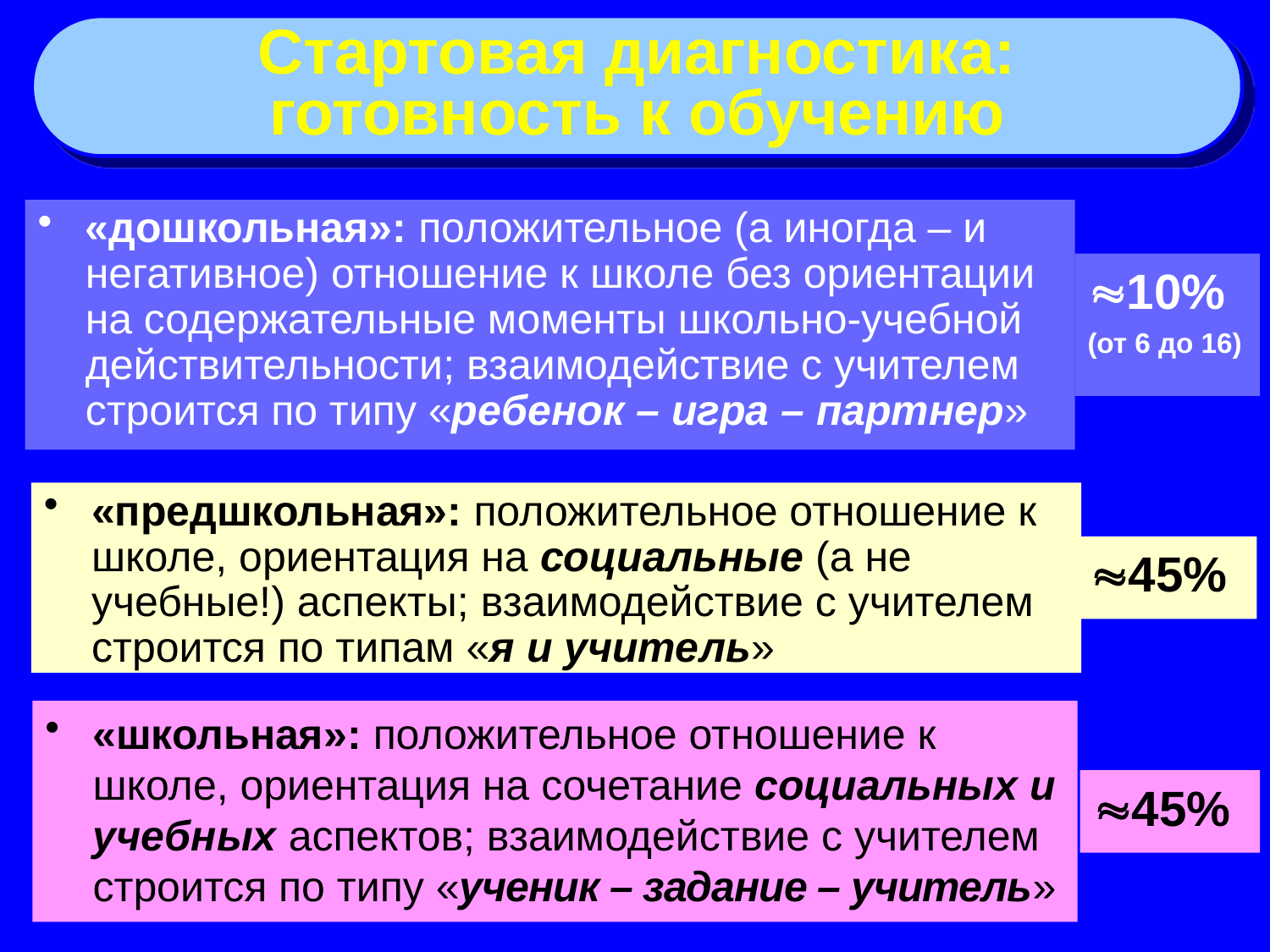

Стартовая диагностика:
готовность к обучению
«дошкольная»: положительное (а иногда – и негативное) отношение к школе без ориентации на содержательные моменты школьно-учебной действительности; взаимодействие с учителем строится по типу «ребенок – игра – партнер»
≈10%
(от 6 до 16)
«предшкольная»: положительное отношение к школе, ориентация на социальные (а не учебные!) аспекты; взаимодействие с учителем строится по типам «я и учитель»

≈45%
«школьная»: положительное отношение к школе, ориентация на сочетание социальных и учебных аспектов; взаимодействие с учителем строится по типу «ученик – задание – учитель»

≈45%